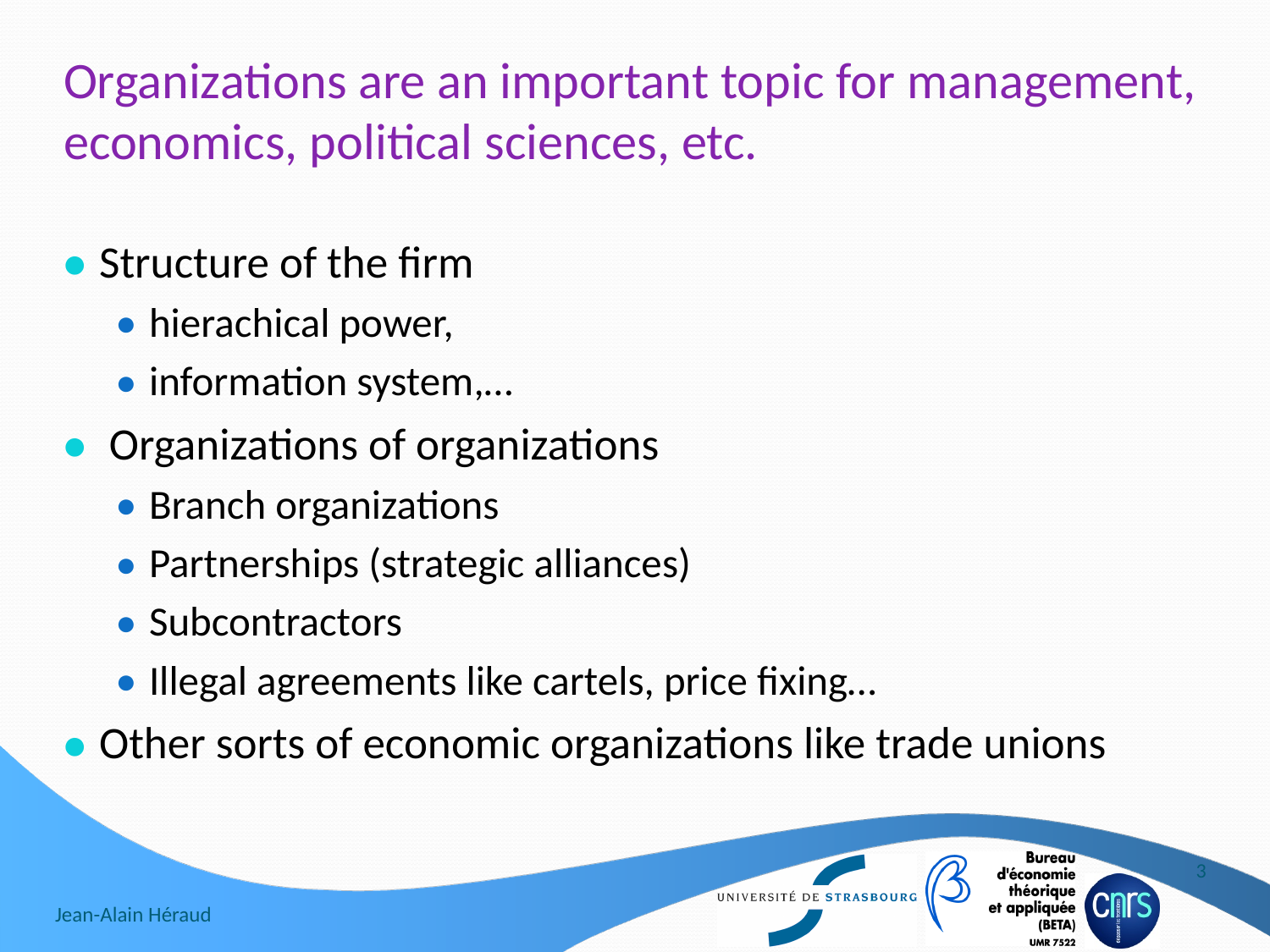

# Organizations are an important topic for management, economics, political sciences, etc.
Structure of the firm
hierachical power,
information system,…
 Organizations of organizations
Branch organizations
Partnerships (strategic alliances)
Subcontractors
Illegal agreements like cartels, price fixing…
Other sorts of economic organizations like trade unions
3
Jean-Alain Héraud